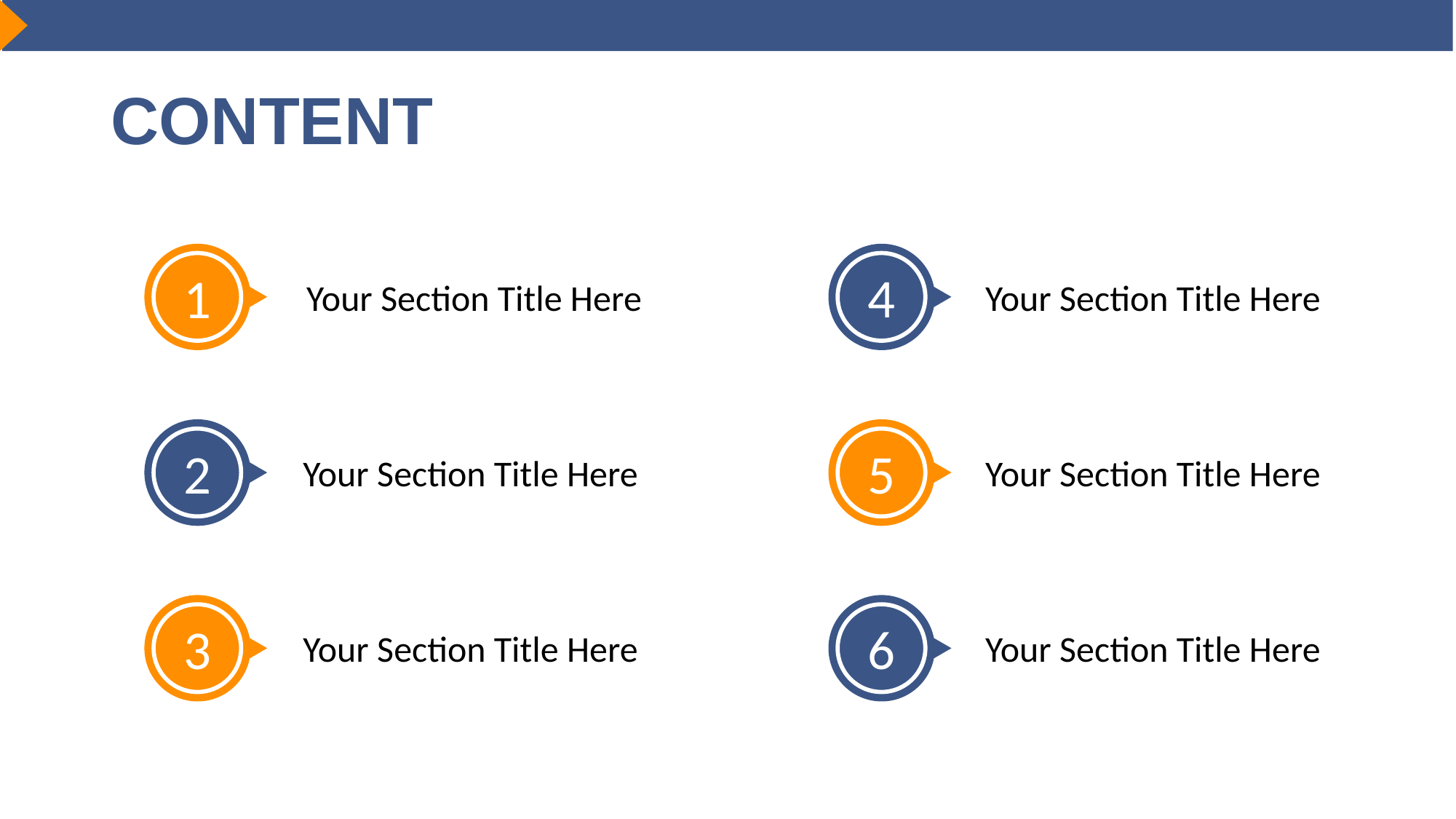

# CONTENT

4
1
Your Section Title Here
Your Section Title Here

2
5
Your Section Title Here
Your Section Title Here

3
6
Your Section Title Here
Your Section Title Here